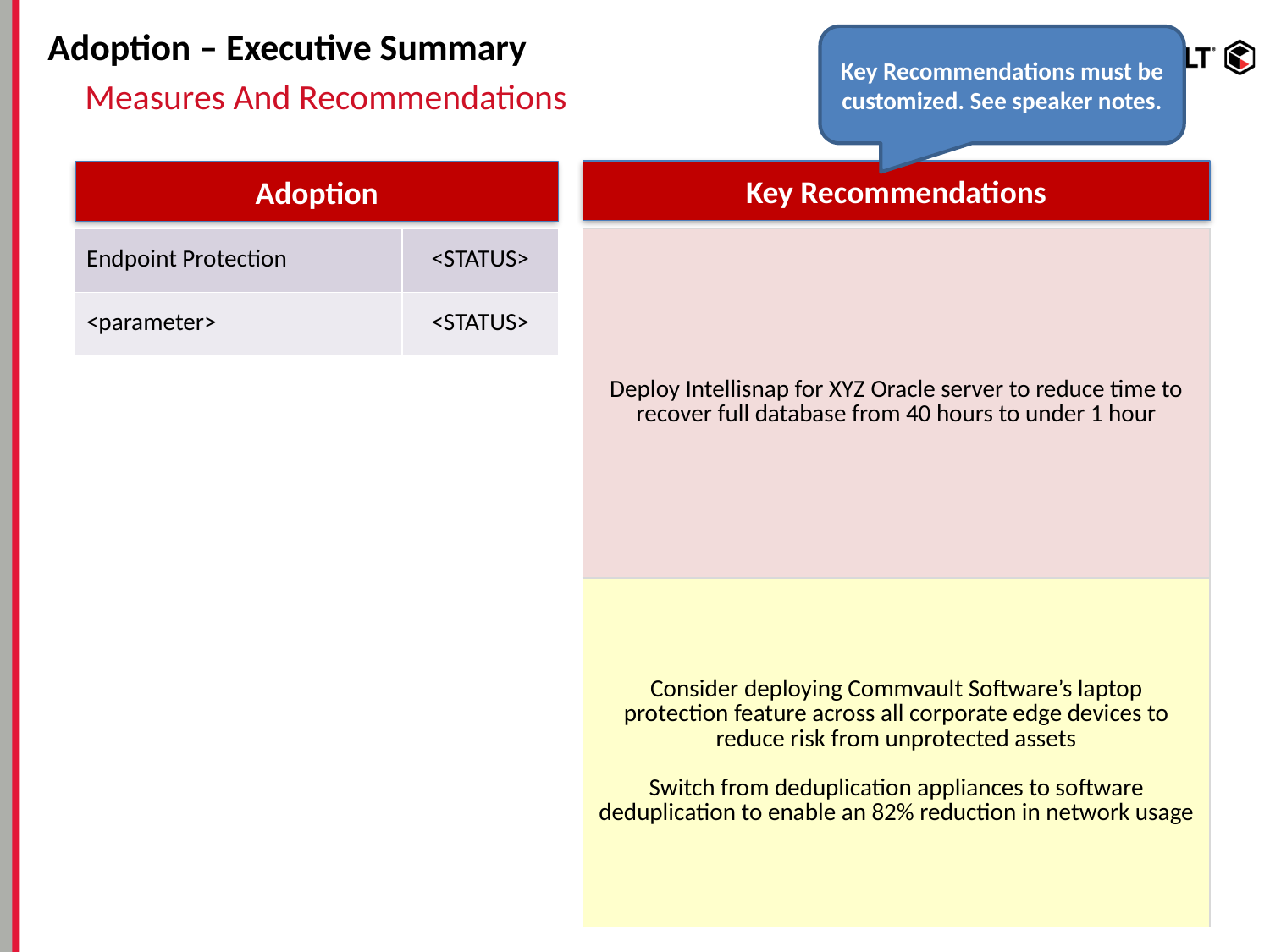

# Adoption – Executive Summary
Key Recommendations must be customized. See speaker notes.
Measures And Recommendations
Key Recommendations
Adoption
| Endpoint Protection | <STATUS> |
| --- | --- |
| <parameter> | <STATUS> |
| Deploy Intellisnap for XYZ Oracle server to reduce time to recover full database from 40 hours to under 1 hour |
| --- |
| Consider deploying Commvault Software’s laptop protection feature across all corporate edge devices to reduce risk from unprotected assets Switch from deduplication appliances to software deduplication to enable an 82% reduction in network usage |